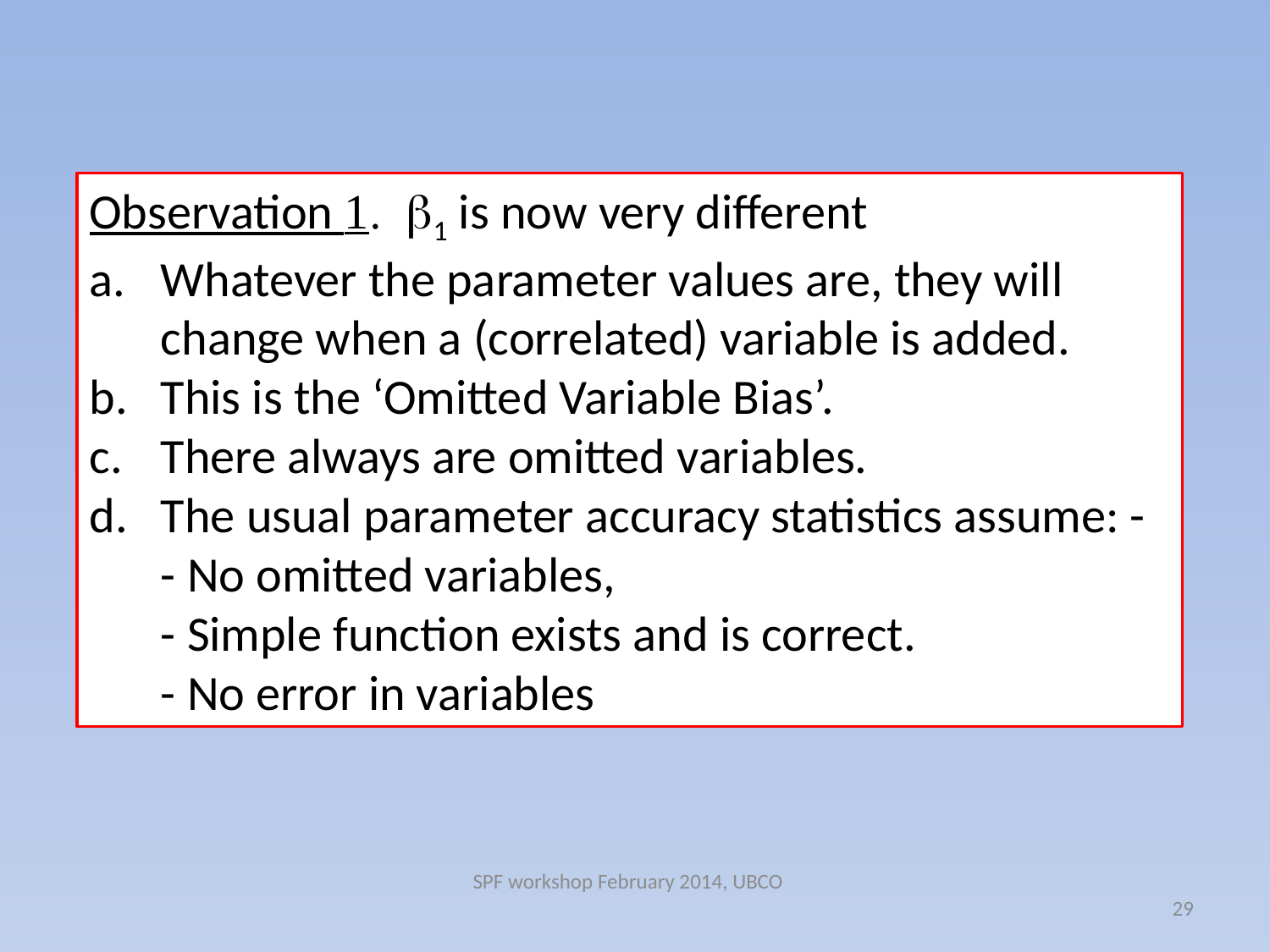

Observation 1. β1 is now very different
Whatever the parameter values are, they will change when a (correlated) variable is added.
This is the ‘Omitted Variable Bias’.
There always are omitted variables.
The usual parameter accuracy statistics assume: - - No omitted variables,
	- Simple function exists and is correct.
	- No error in variables
SPF workshop February 2014, UBCO
29